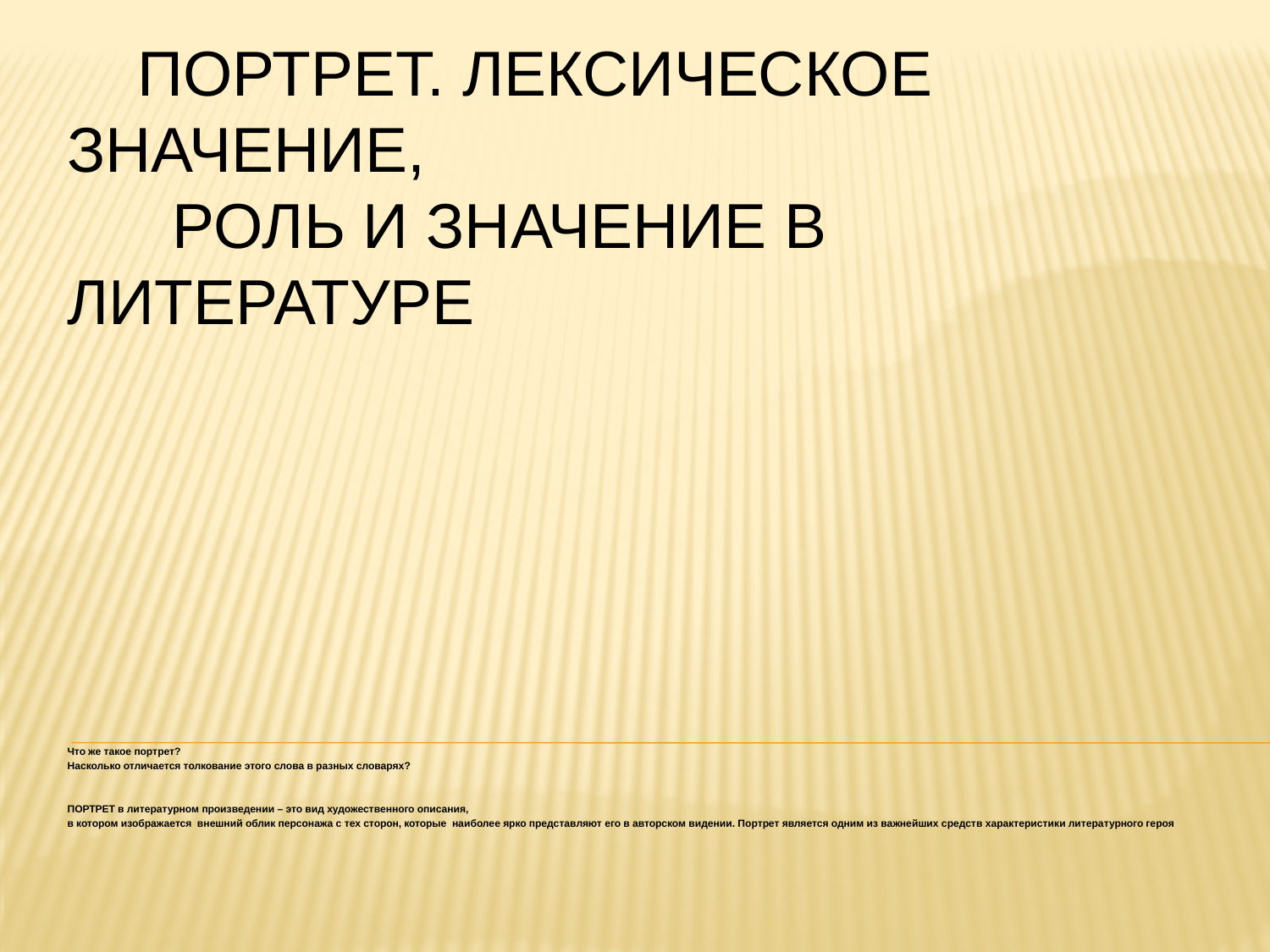

# Портрет. лексическое значение, роль и значение в литературе
Что же такое портрет?
Насколько отличается толкование этого слова в разных словарях?

ПОРТРЕТ в литературном произведении – это вид художественного описания,
в котором изображается  внешний облик персонажа с тех сторон, которые  наиболее ярко представляют его в авторском видении. Портрет является одним из важнейших средств характеристики литературного героя